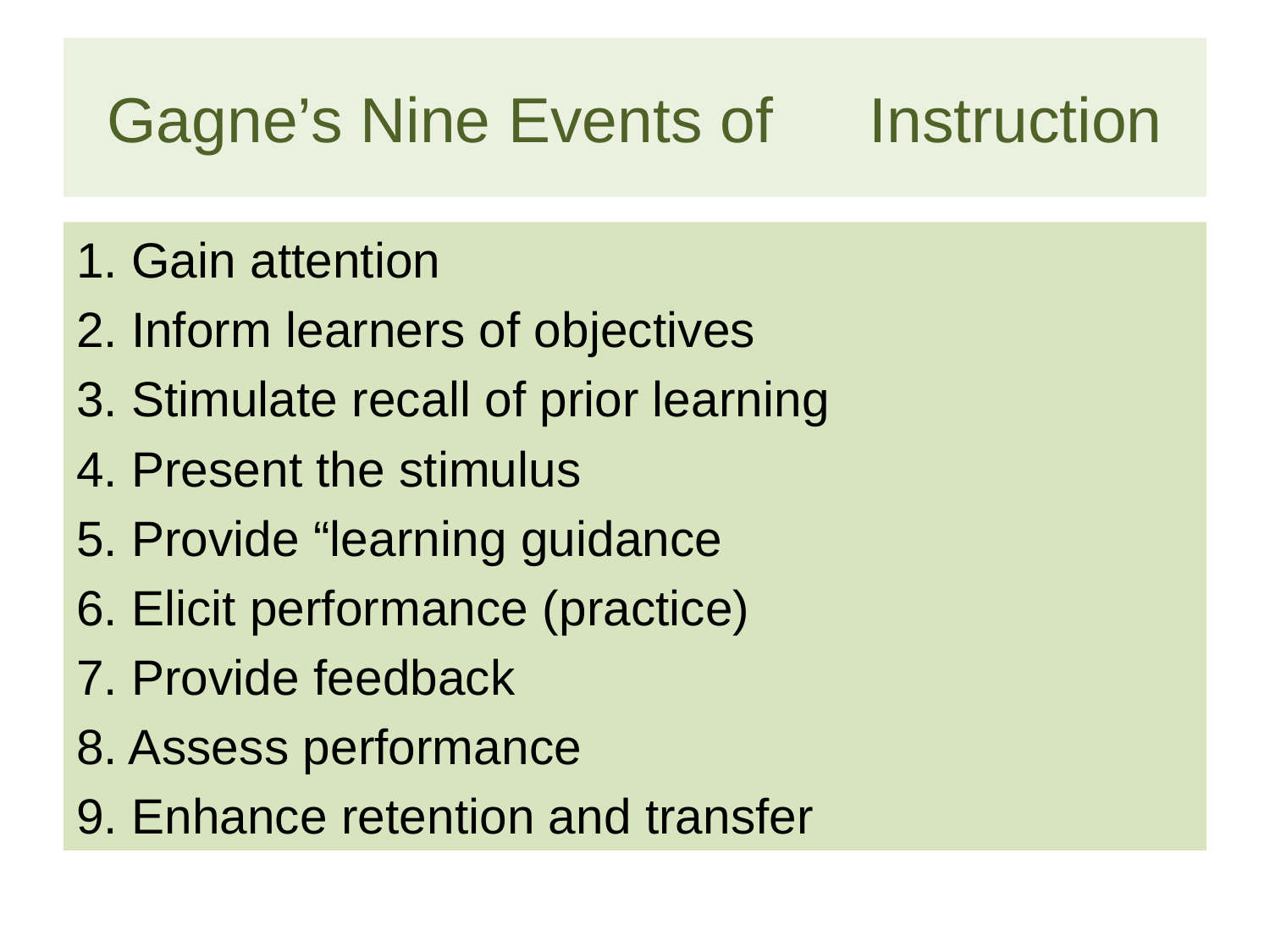

# Gagne’s Nine Events of  	Instruction
1. Gain attention
2. Inform learners of objectives
3. Stimulate recall of prior learning
4. Present the stimulus
5. Provide “learning guidance
6. Elicit performance (practice)
7. Provide feedback
8. Assess performance
9. Enhance retention and transfer